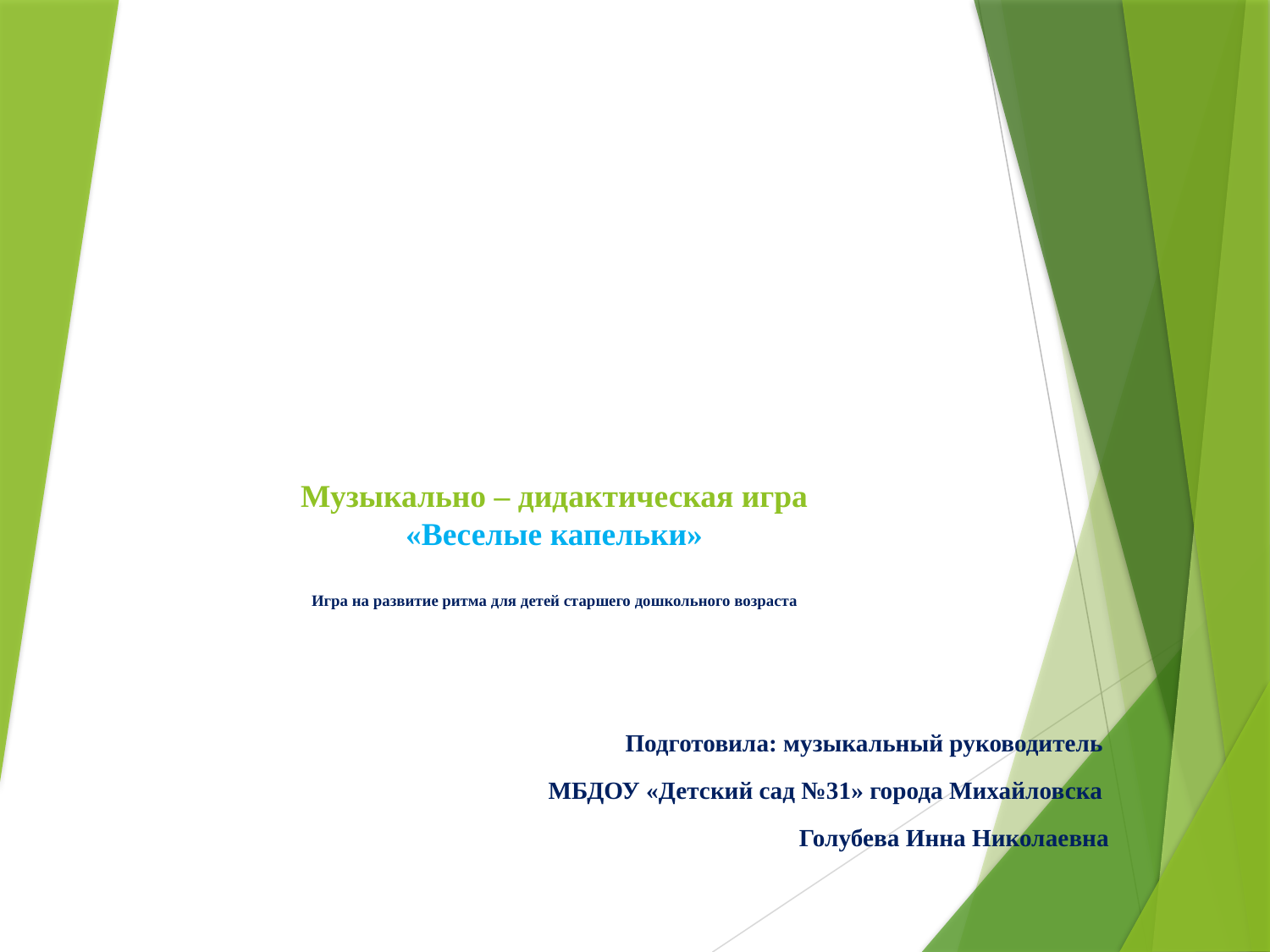

# Музыкально – дидактическая игра «Веселые капельки» Игра на развитие ритма для детей старшего дошкольного возраста
Подготовила: музыкальный руководитель
МБДОУ «Детский сад №31» города Михайловска
Голубева Инна Николаевна